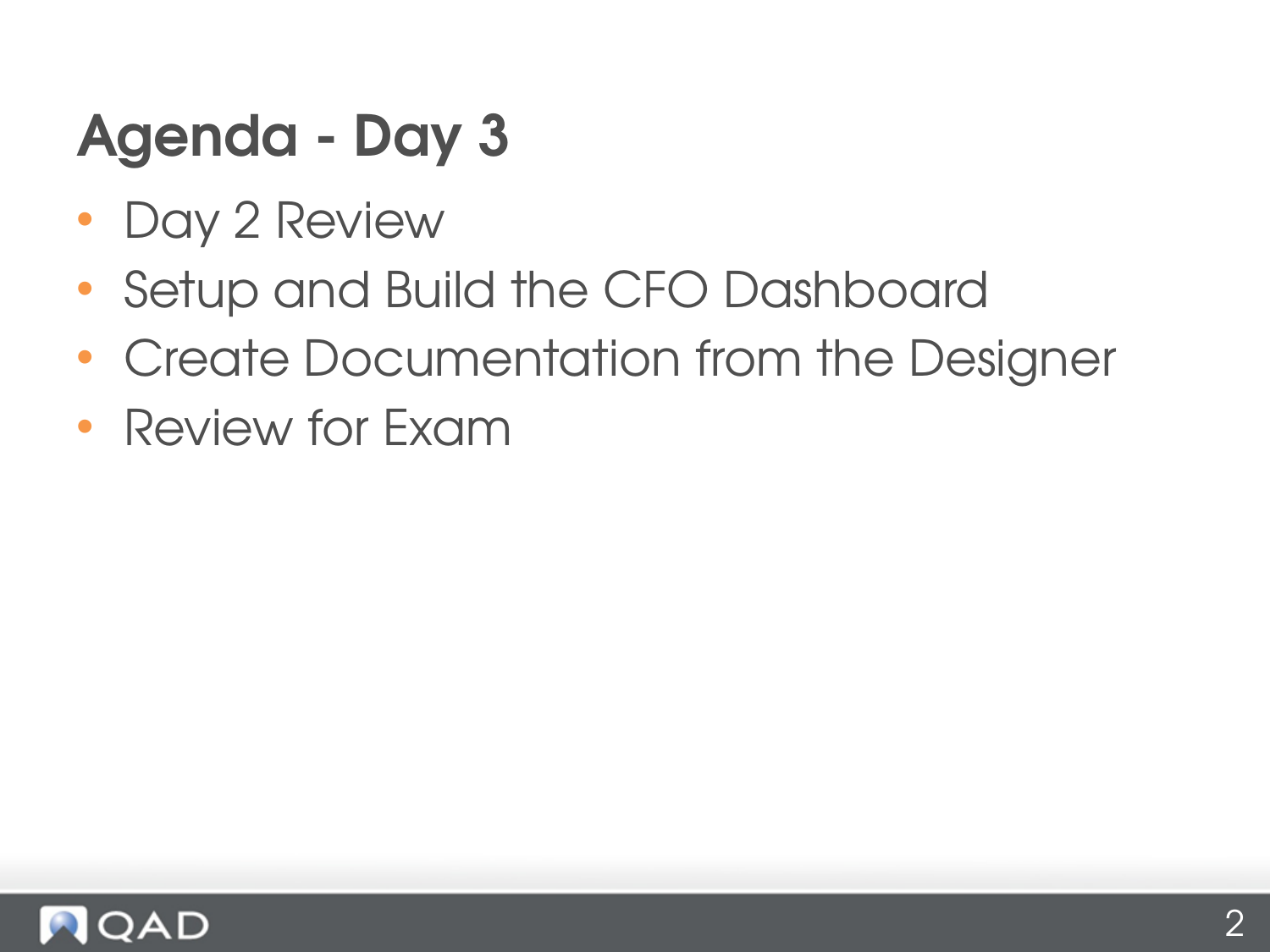

# Agenda - Day 3
Day 2 Review
Setup and Build the CFO Dashboard
Create Documentation from the Designer
Review for Exam
2